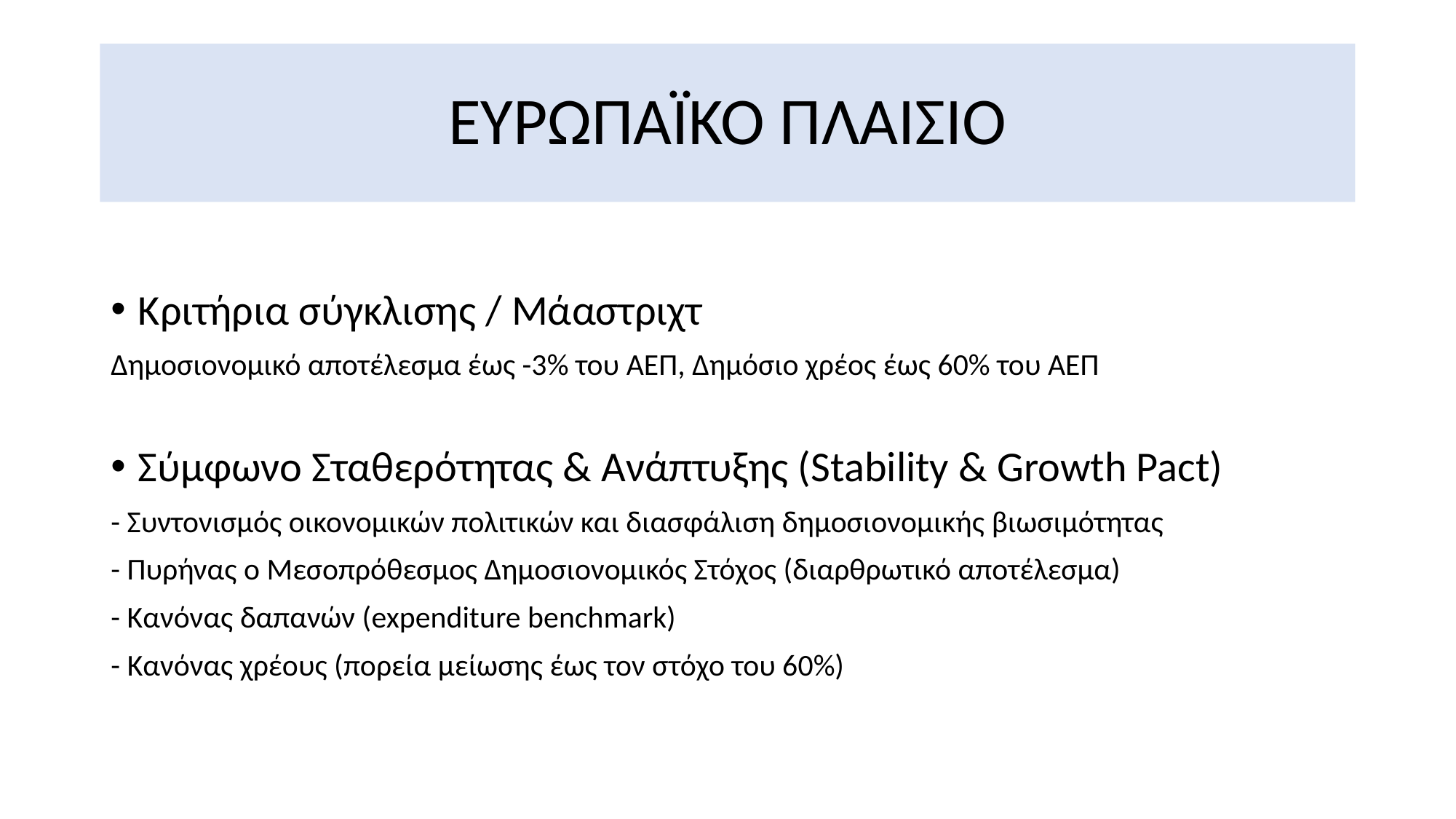

# ΕΥΡΩΠΑΪΚΟ ΠΛΑΙΣΙΟ
Κριτήρια σύγκλισης / Μάαστριχτ
Δημοσιονομικό αποτέλεσμα έως -3% του ΑΕΠ, Δημόσιο χρέος έως 60% του ΑΕΠ

Σύμφωνο Σταθερότητας & Ανάπτυξης (Stability & Growth Pact)
- Συντονισμός οικονομικών πολιτικών και διασφάλιση δημοσιονομικής βιωσιμότητας
- Πυρήνας ο Μεσοπρόθεσμος Δημοσιονομικός Στόχος (διαρθρωτικό αποτέλεσμα)
- Κανόνας δαπανών (expenditure benchmark)
- Κανόνας χρέους (πορεία μείωσης έως τον στόχο του 60%)